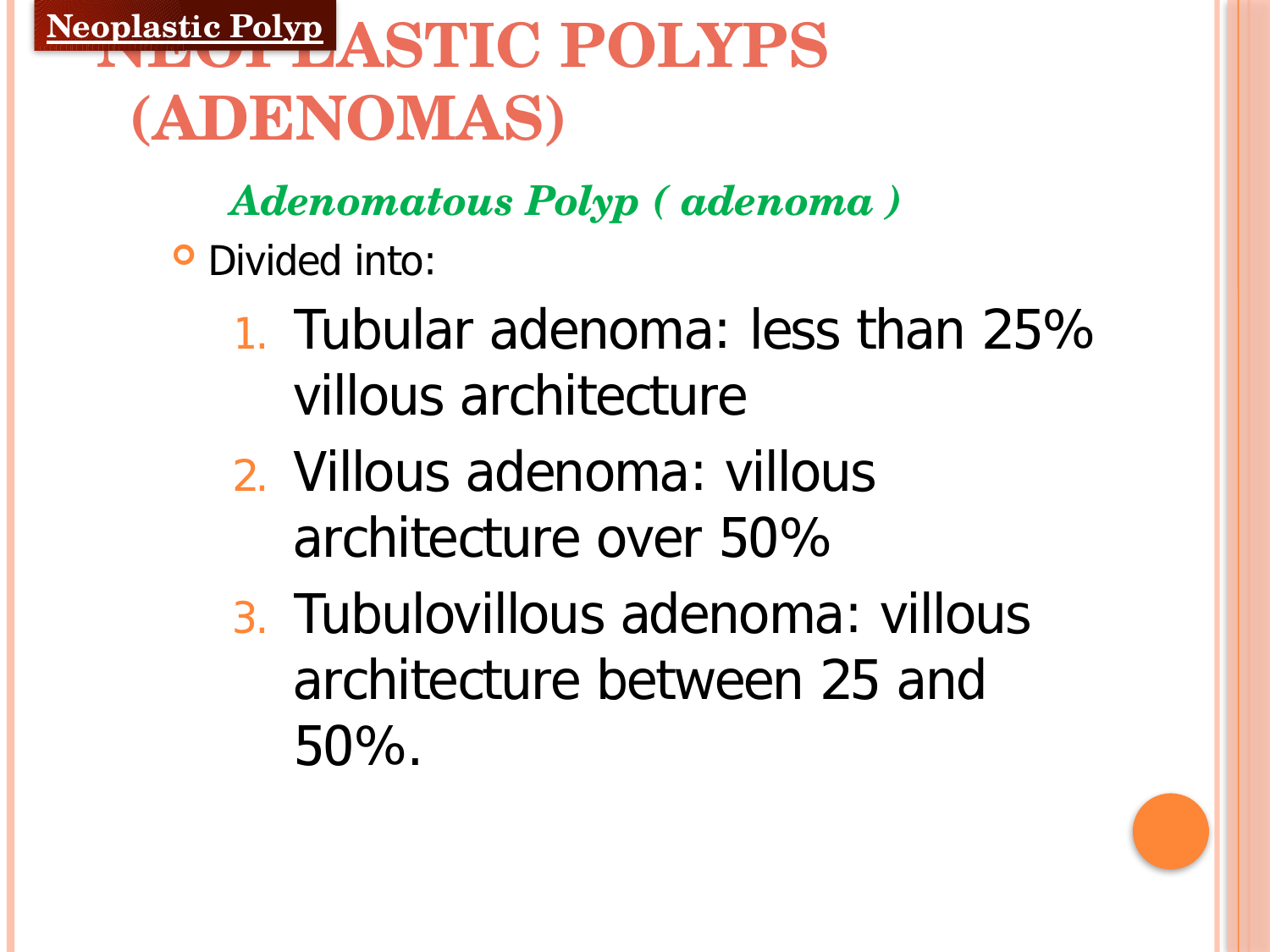

Neoplastic Polyp
# Neoplastic Polyps (Adenomas)
     Adenomatous Polyp ( adenoma )
Divided into:
Tubular adenoma: less than 25% villous architecture
Villous adenoma: villous architecture over 50%
Tubulovillous adenoma: villous architecture between 25 and 50%.